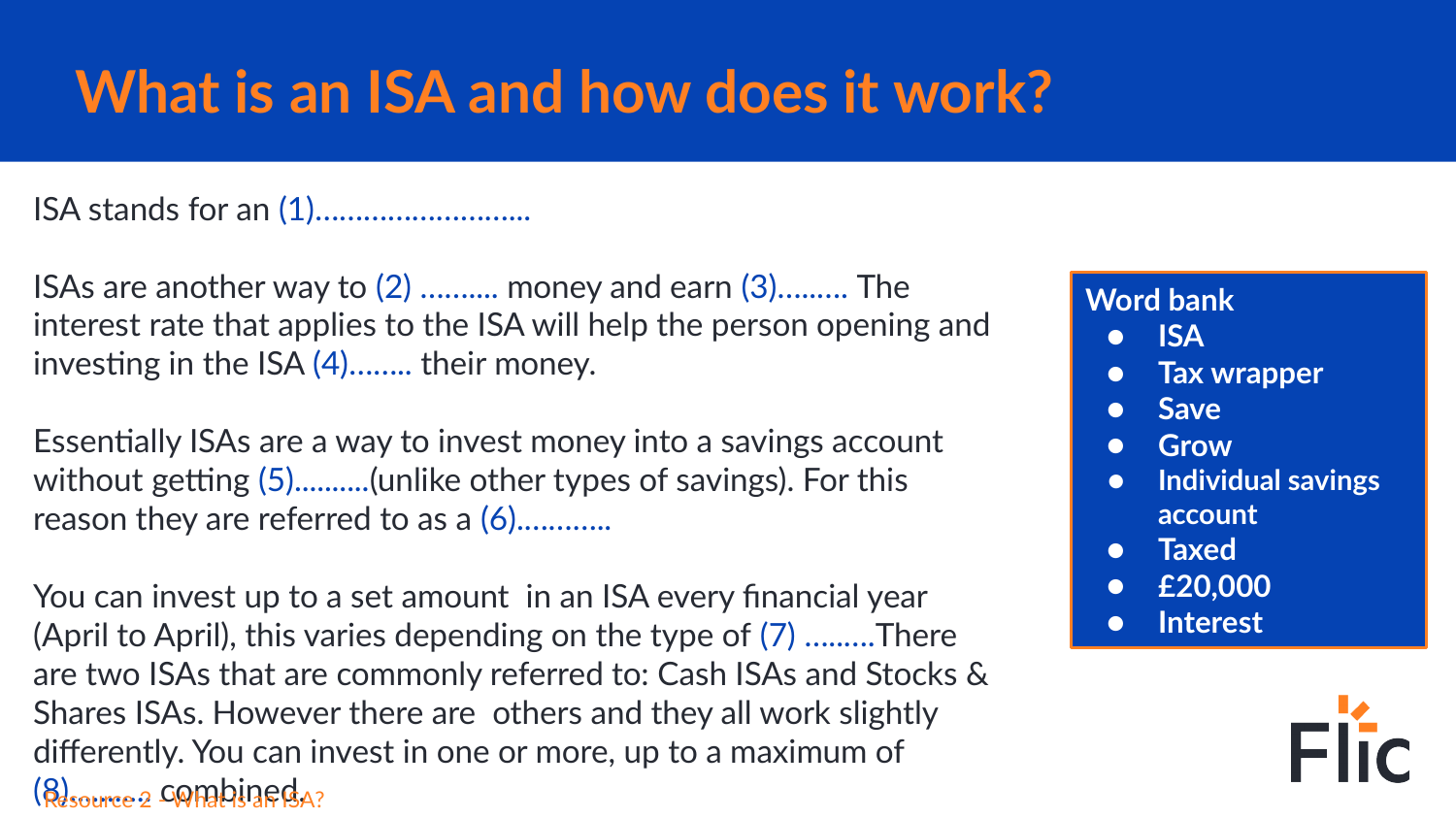

What is an ISA and how does it work?

ISA stands for an (1)……………………...

ISAs are another way to (2) …….... money and earn (3)…..…. The interest rate that applies to the ISA will help the person opening and investing in the ISA (4)…….. their money.

Essentially ISAs are a way to invest money into a savings account without getting (5)..........(unlike other types of savings). For this reason they are referred to as a (6).………..

You can invest up to a set amount  in an ISA every financial year (April to April), this varies depending on the type of (7) …..….There are two ISAs that are commonly referred to: Cash ISAs and Stocks & Shares ISAs. However there are  others and they all work slightly differently. You can invest in one or more, up to a maximum of (8)........... combined.
Word bank
ISA
Tax wrapper
Save
Grow
Individual savings account
Taxed
£20,000
Interest
Resource 2 - What is an ISA?